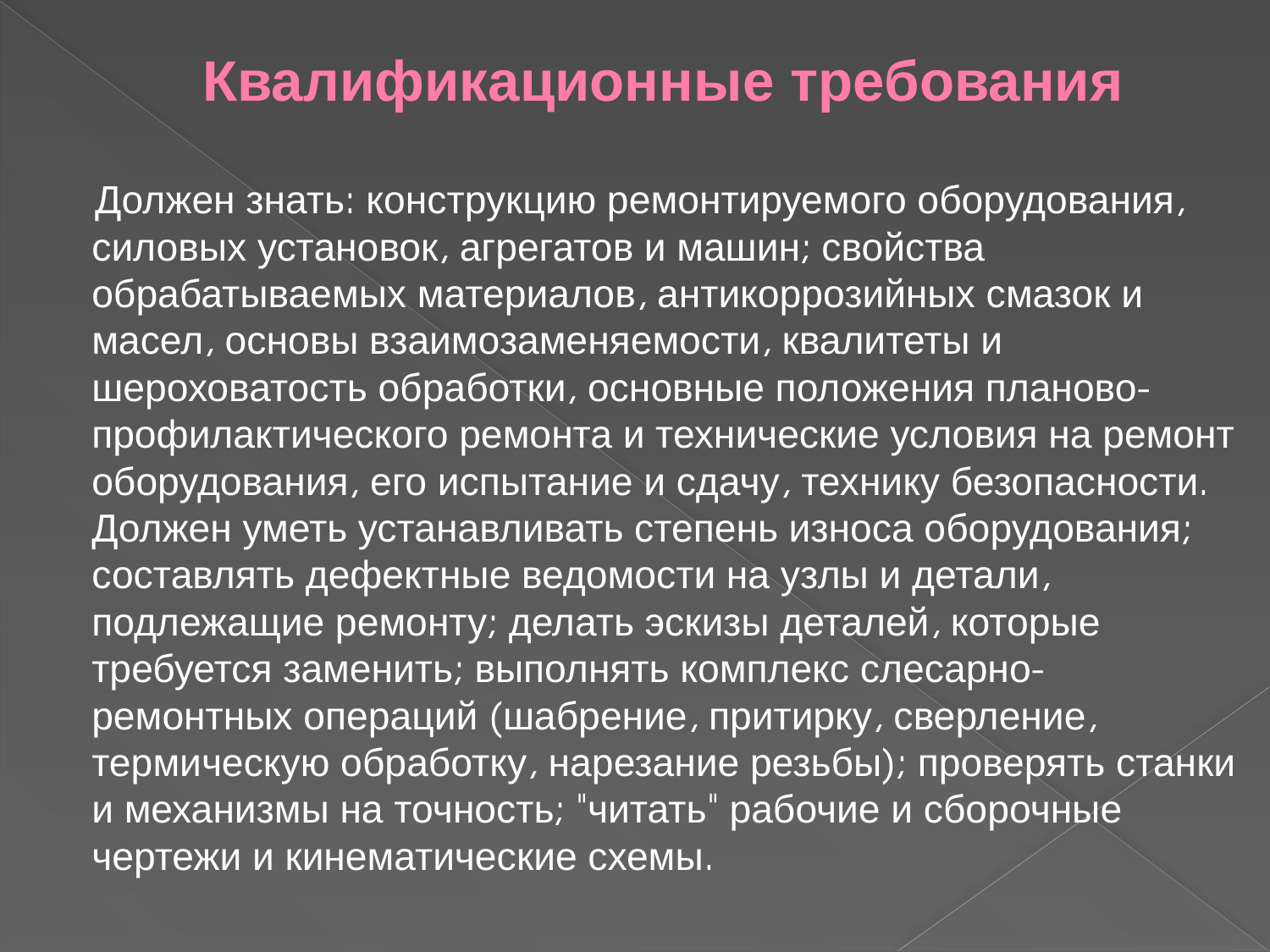

# Квалификационные требования
     Должен знать: конструкцию ремонтируемого оборудования, силовых установок, агрегатов и машин; свойства обрабатываемых материалов, антикоррозийных смазок и масел, основы взаимозаменяемости, квалитеты и шероховатость обработки, основные положения планово-профилактического ремонта и технические условия на ремонт оборудования, его испытание и сдачу, технику безопасности. Должен уметь устанавливать степень износа оборудования; составлять дефектные ведомости на узлы и детали, подлежащие ремонту; делать эскизы деталей, которые требуется заменить; выполнять комплекс слесарно-ремонтных операций (шабрение, притирку, сверление, термическую обработку, нарезание резьбы); проверять станки и механизмы на точность; "читать" рабочие и сборочные чертежи и кинематические схемы.